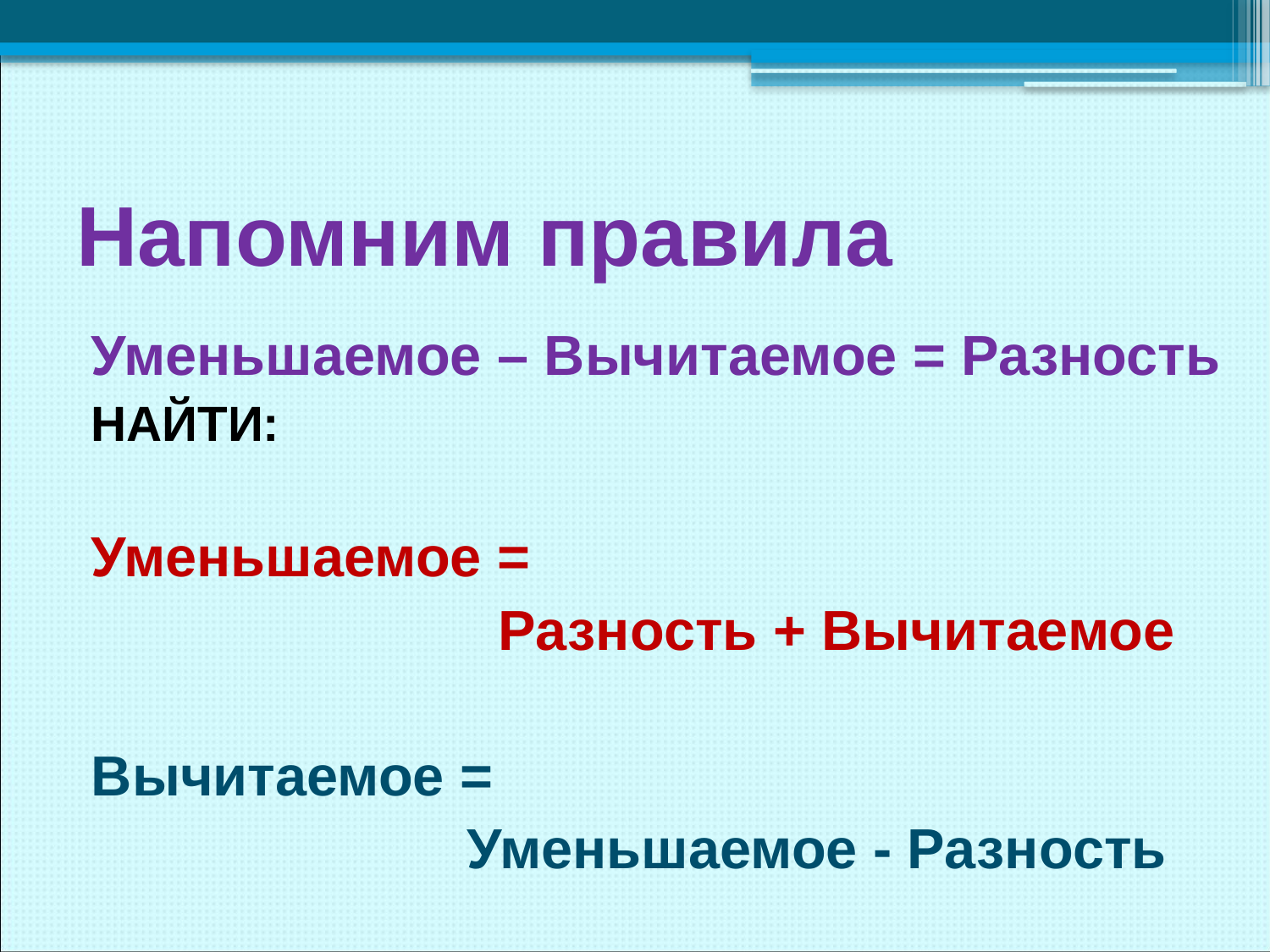

# Напомним правила
Уменьшаемое – Вычитаемое = Разность
НАЙТИ:

Уменьшаемое =
                          Разность + Вычитаемое

Вычитаемое =
                        Уменьшаемое - Разность